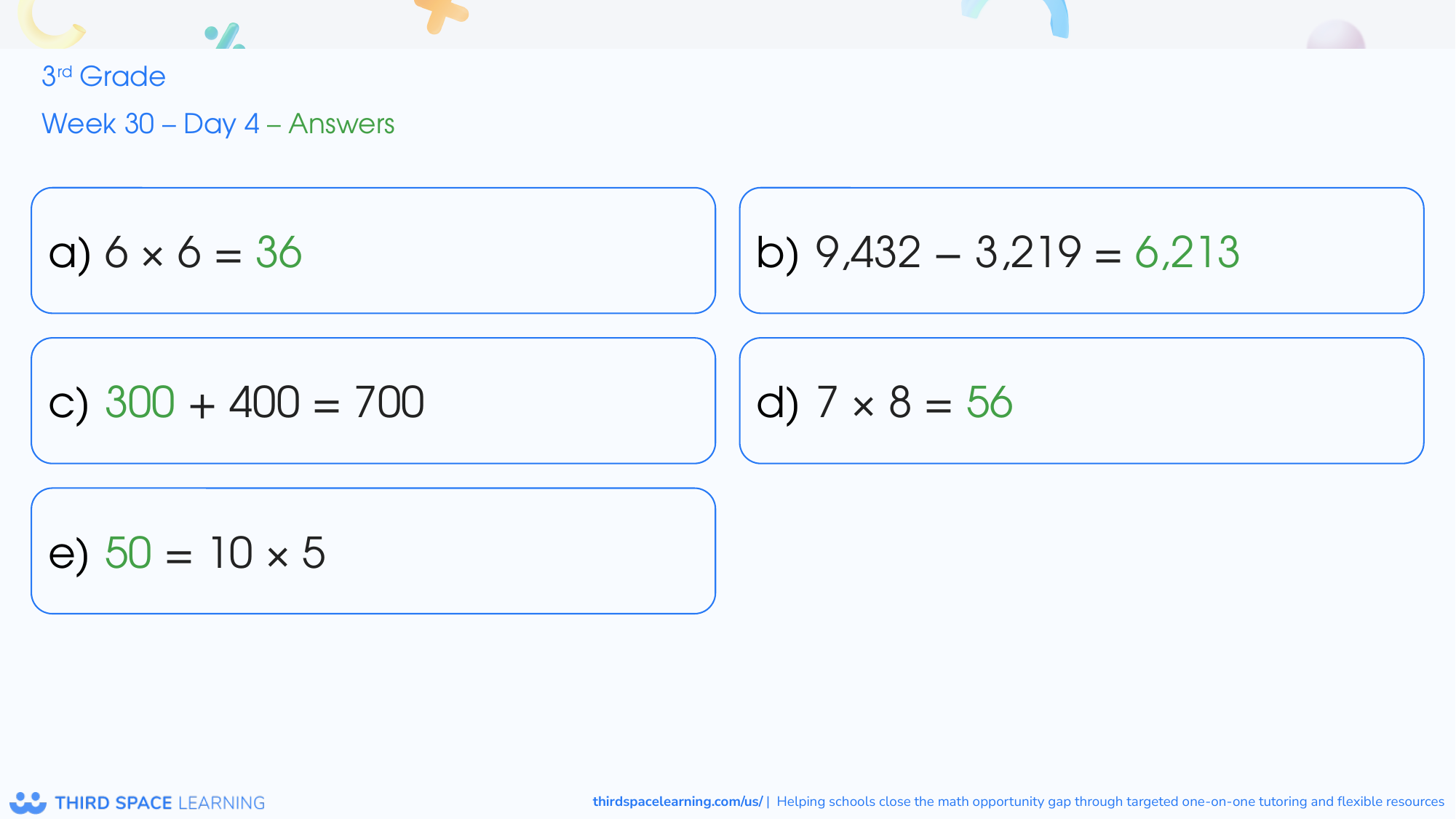

3rd Grade
Week 30 – Day 4 – Answers
6 × 6 = 36
9,432 − 3,219 = 6,213
300 + 400 = 700
7 × 8 = 56
50 = 10 × 5